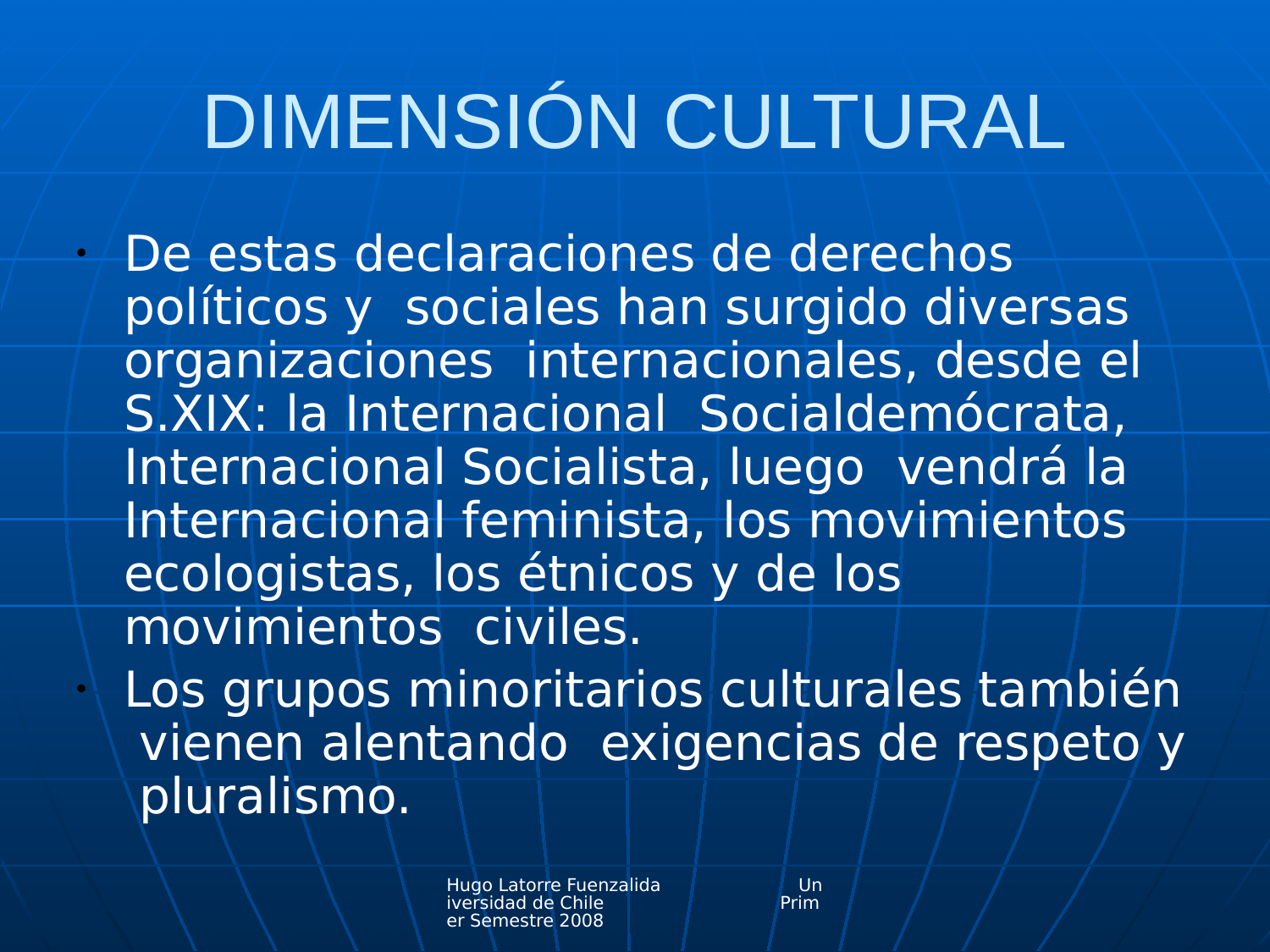

# DIMENSIÓN CULTURAL
De estas declaraciones de derechos políticos y  sociales han surgido diversas organizaciones  internacionales, desde el S.XIX: la Internacional  Socialdemócrata, Internacional Socialista, luego  vendrá la Internacional feminista, los movimientos  ecologistas, los étnicos y de los movimientos  civiles.
Los grupos minoritarios culturales también  vienen alentando  exigencias de respeto y  pluralismo.
Hugo Latorre Fuenzalida                         Universidad de Chile                                Primer Semestre 2008